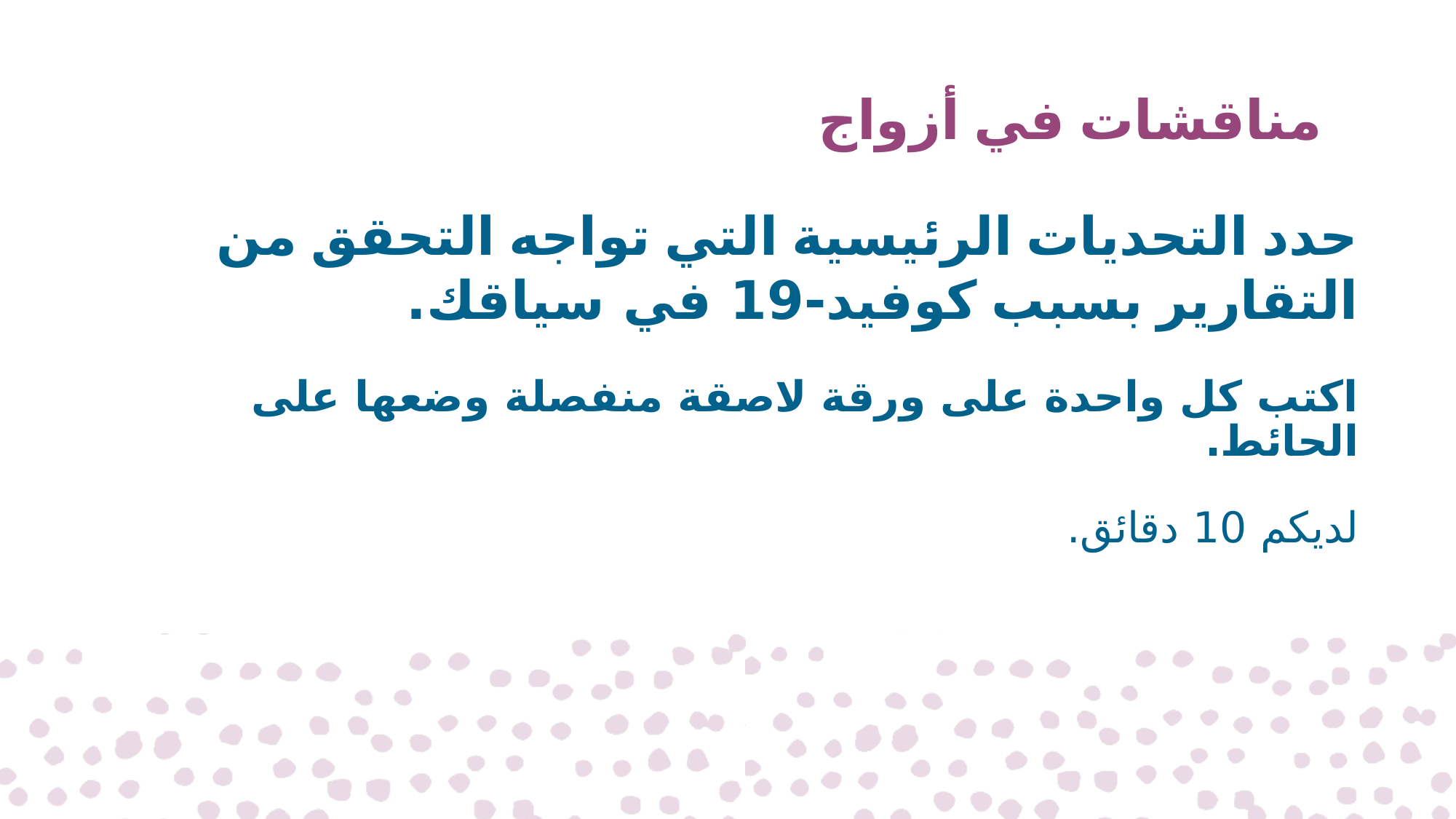

# مناقشات في أزواج
حدد التحديات الرئيسية التي تواجه التحقق من التقارير بسبب كوفيد-19 في سياقك.

اكتب كل واحدة على ورقة لاصقة منفصلة وضعها على الحائط.

لديكم 10 دقائق.